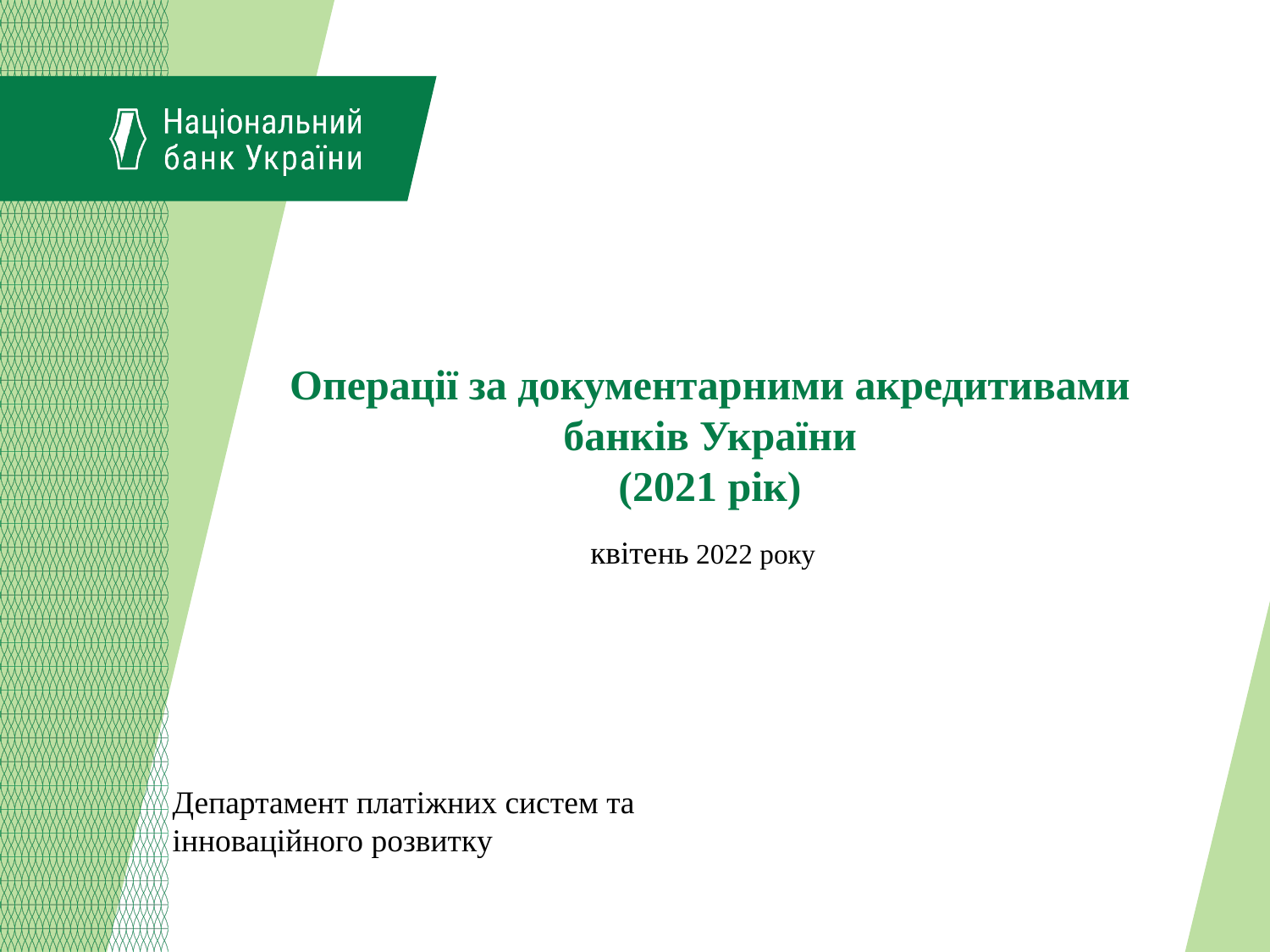

# Операції за документарними акредитивами банків України (2021 рік)
 квітень 2022 року
Департамент платіжних систем та
інноваційного розвитку